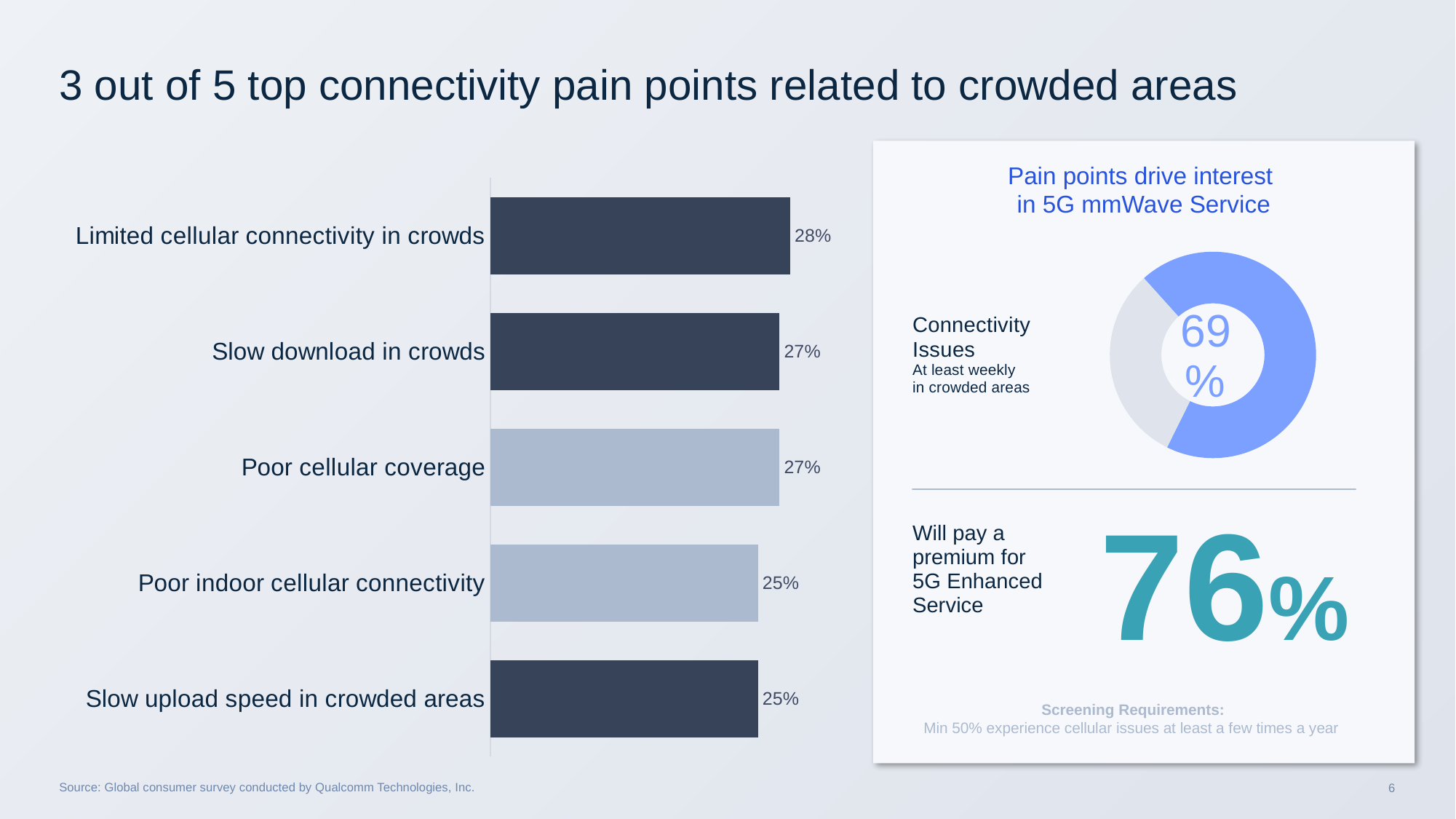

# 3 out of 5 top connectivity pain points related to crowded areas
Pain points drive interest
in 5G mmWave Service

### Chart

| Category | Column3 |
|---|---|
| Limited cellular connectivity in crowds | 0.28 |
| Slow download in crowds | 0.27 |
| Poor cellular coverage | 0.27 |
| Poor indoor cellular connectivity | 0.25 |
| Slow upload speed in crowded areas | 0.25 |

### Chart

| Category | xxx |
|---|---|
| willing to pay | 0.69 |
| Not willing | 0.31000000000000005 |
Connectivity
Issues
At least weekly
in crowded areas
76%
Will pay a premium for
5G Enhanced Service

Screening Requirements:
Min 50% experience cellular issues at least a few times a year
Source: Global consumer survey conducted by Qualcomm Technologies, Inc.